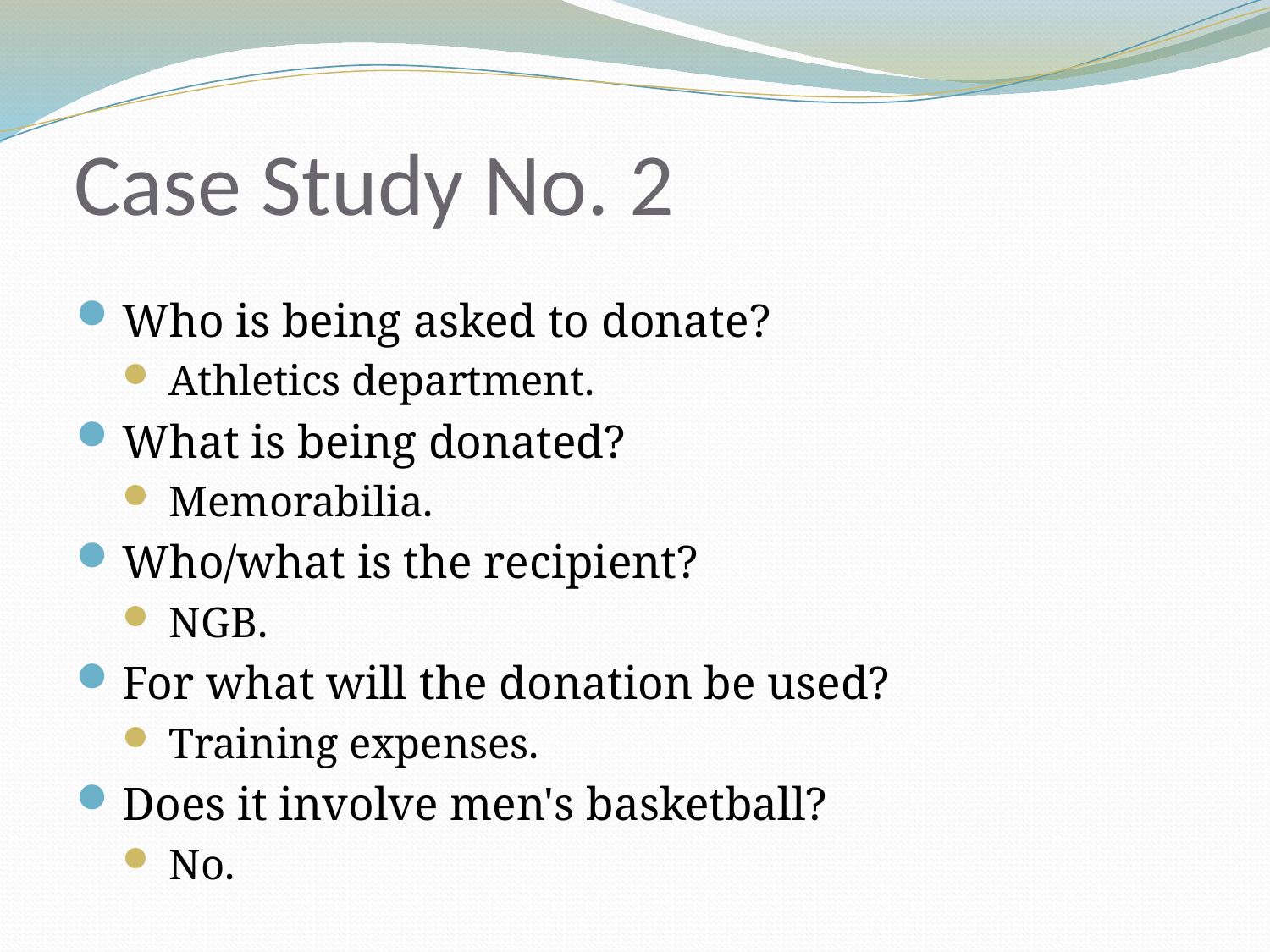

# Case Study No. 2
Who is being asked to donate?
Athletics department.
What is being donated?
Memorabilia.
Who/what is the recipient?
NGB.
For what will the donation be used?
Training expenses.
Does it involve men's basketball?
No.